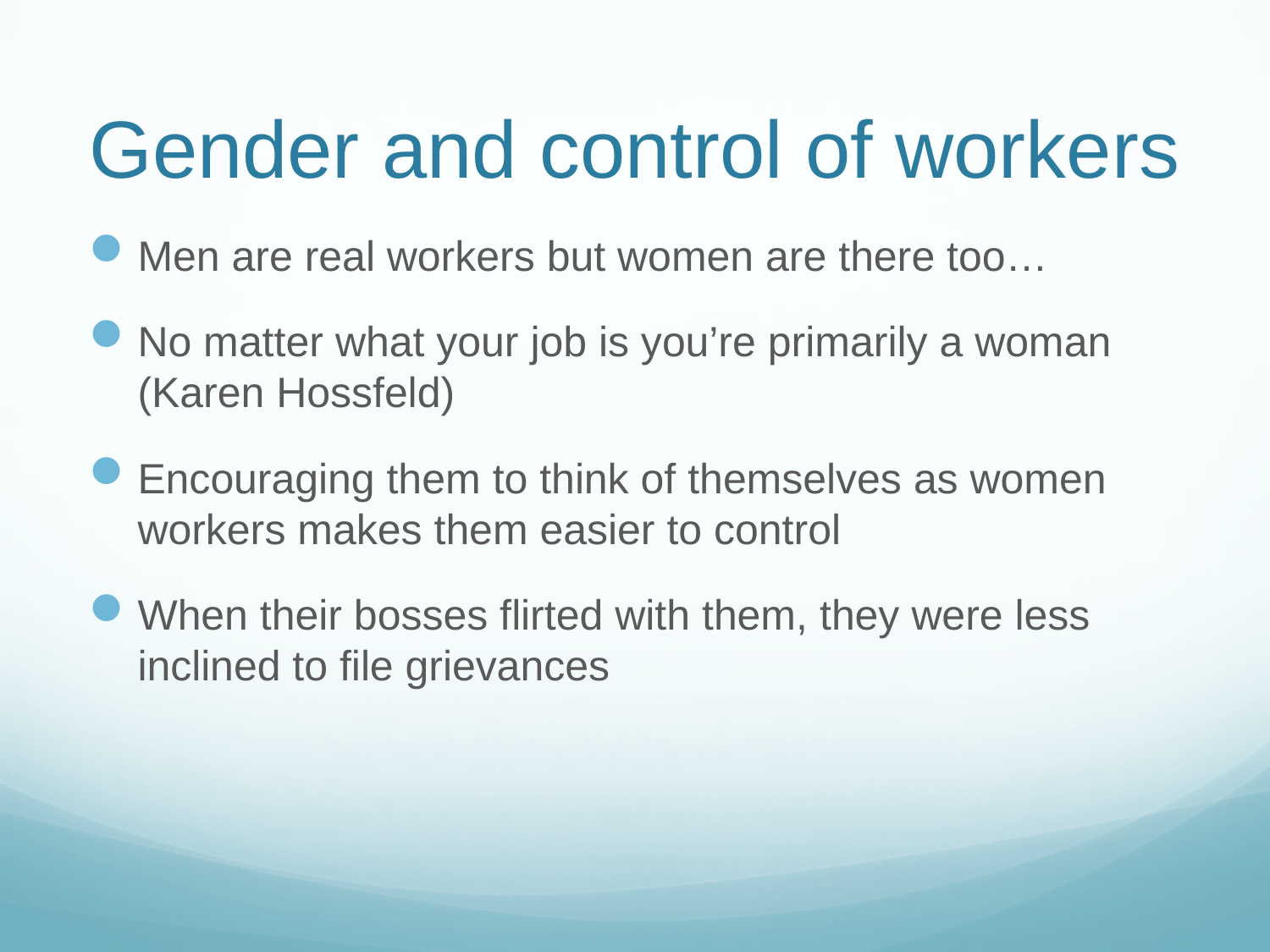

# Gender and control of workers
Men are real workers but women are there too…
No matter what your job is you’re primarily a woman (Karen Hossfeld)
Encouraging them to think of themselves as women workers makes them easier to control
When their bosses flirted with them, they were less inclined to file grievances